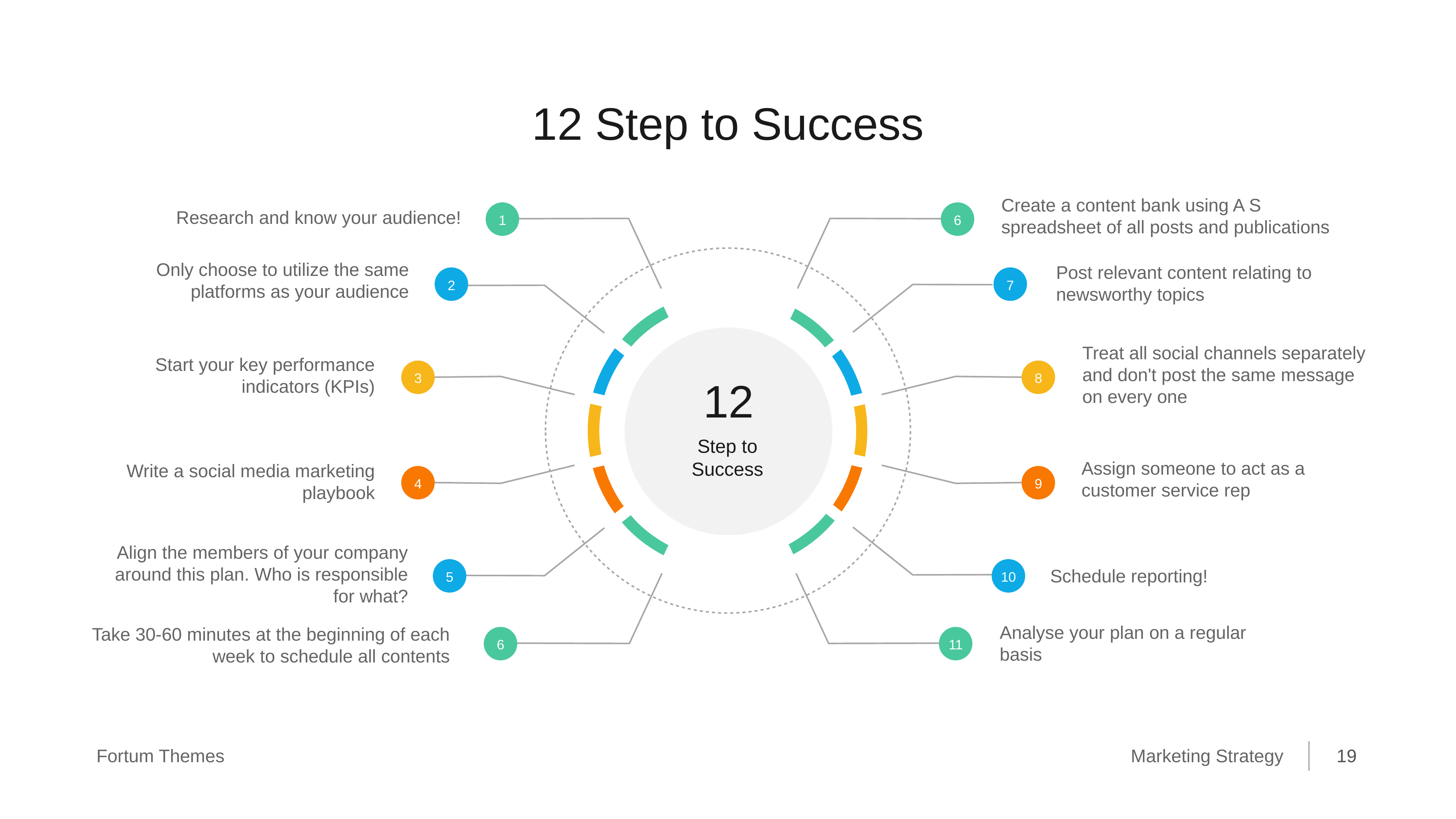

12 Step to Success
Create a content bank using A S spreadsheet of all posts and publications

1

2

3

4

5

6

6
Research and know your audience!

Only choose to utilize the same platforms as your audience
Post relevant content relating to newsworthy topics

7

Treat all social channels separately and don't post the same message on every one

Start your key performance indicators (KPIs)

8
12

Step to Success
Assign someone to act as a customer service rep
Write a social media marketing playbook

9

Align the members of your company around this plan. Who is responsible for what?

10
Schedule reporting!

Analyse your plan on a regular basis
Take 30-60 minutes at the beginning of each week to schedule all contents

11
19